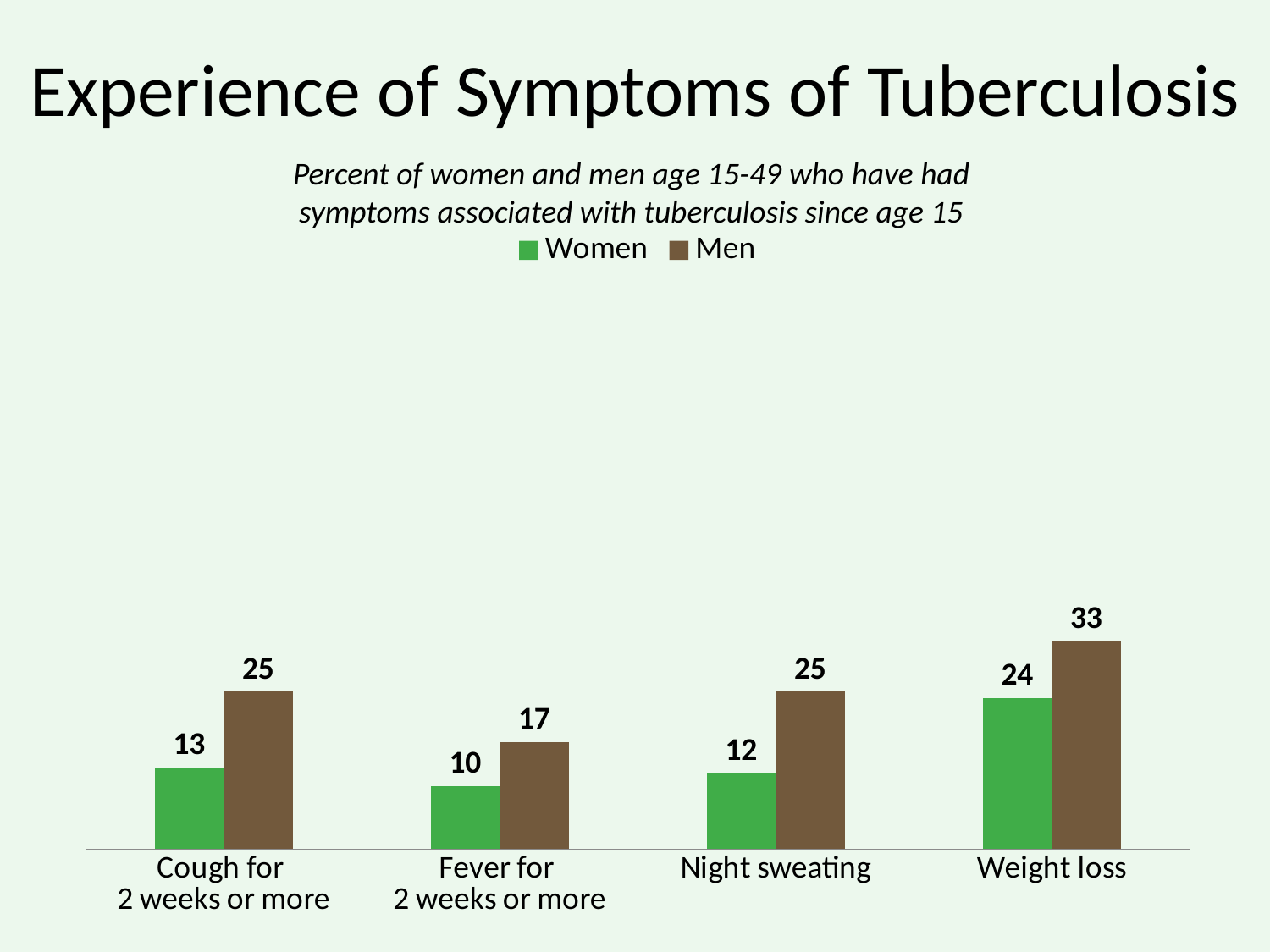

# Experience of Symptoms of Tuberculosis
Percent of women and men age 15-49 who have had
symptoms associated with tuberculosis since age 15

### Chart

| Category | Women | Men |
|---|---|---|
| Cough for
2 weeks or more | 13.0 | 25.0 |
| Fever for
2 weeks or more | 10.0 | 17.0 |
| Night sweating | 12.0 | 25.0 |
| Weight loss | 24.0 | 33.0 |